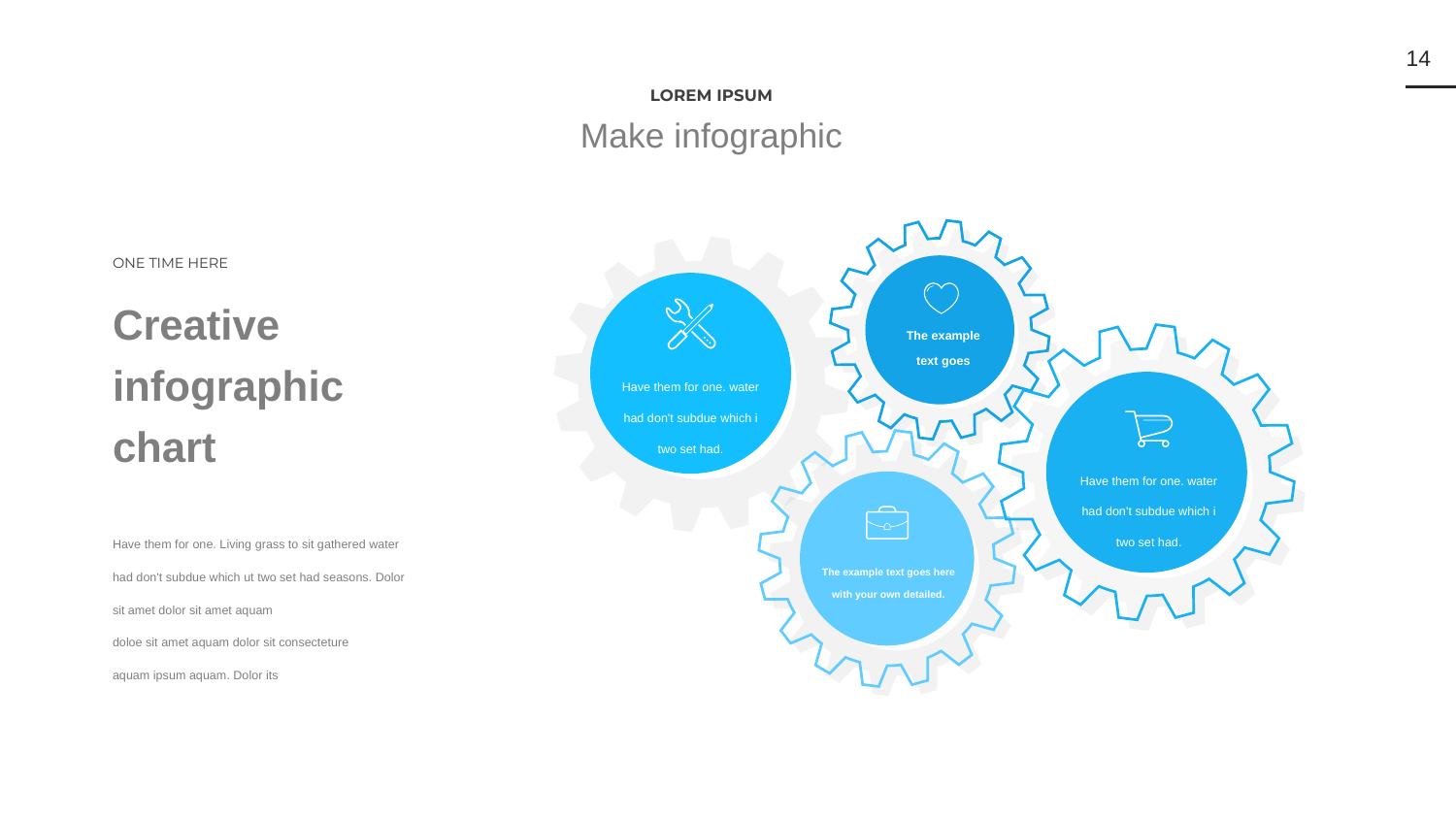

14
LOREM IPSUM
Make infographic

ONE TIME HERE

Creative
infographic
chart

The example text goes

Have them for one. water had don't subdue which i two set had.

Have them for one. water had don't subdue which i two set had.

Have them for one. Living grass to sit gathered water had don't subdue which ut two set had seasons. Dolor sit amet dolor sit amet aquam
doloe sit amet aquam dolor sit consecteture
aquam ipsum aquam. Dolor its
The example text goes here with your own detailed.